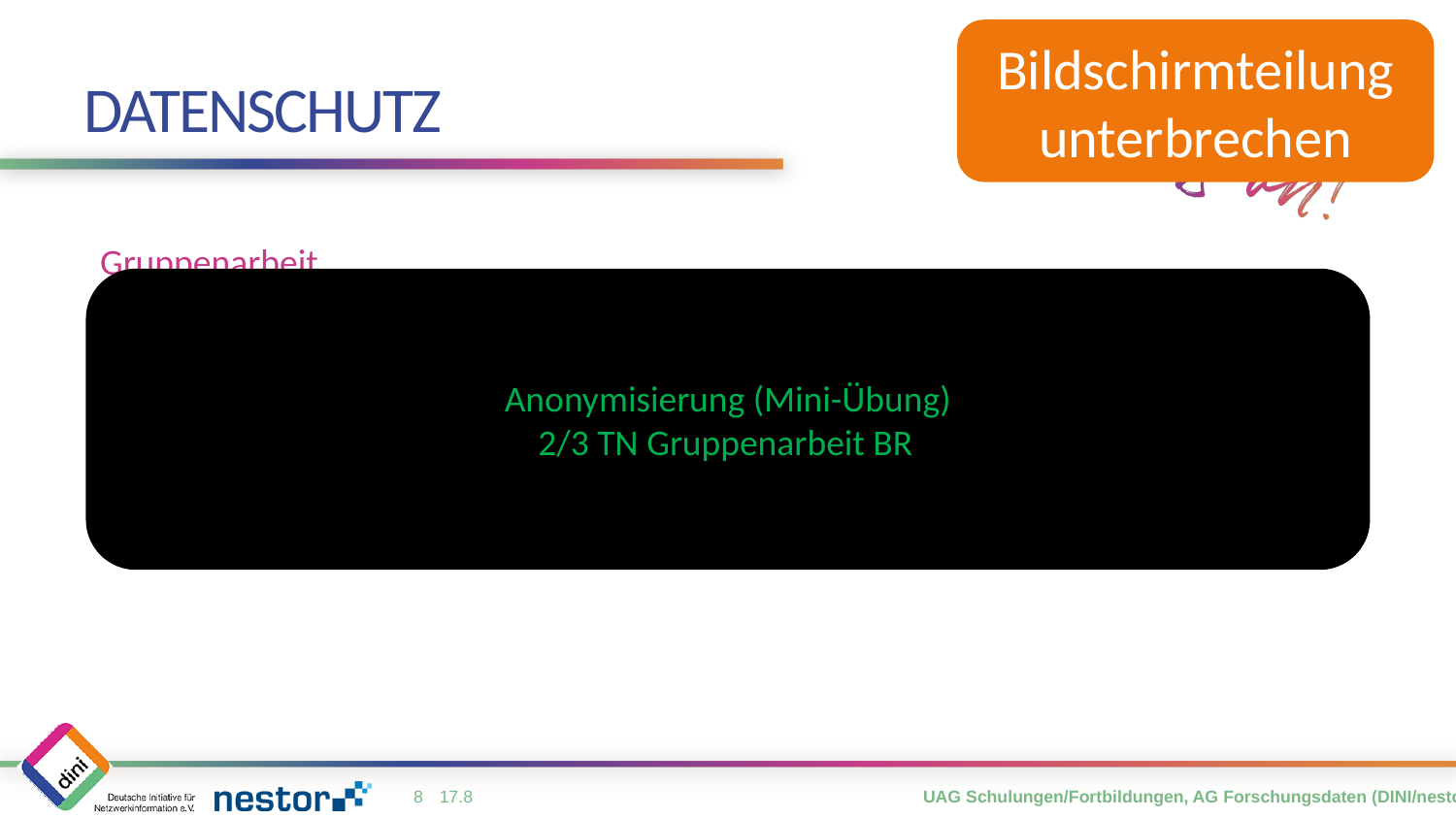

Bildschirmteilung unterbrechen
# Datenschutz
Gruppenarbeit
Anonymisierung (Mini-Übung)
2/3 TN Gruppenarbeit BR
Anonymisiert den Text.
8
17.8